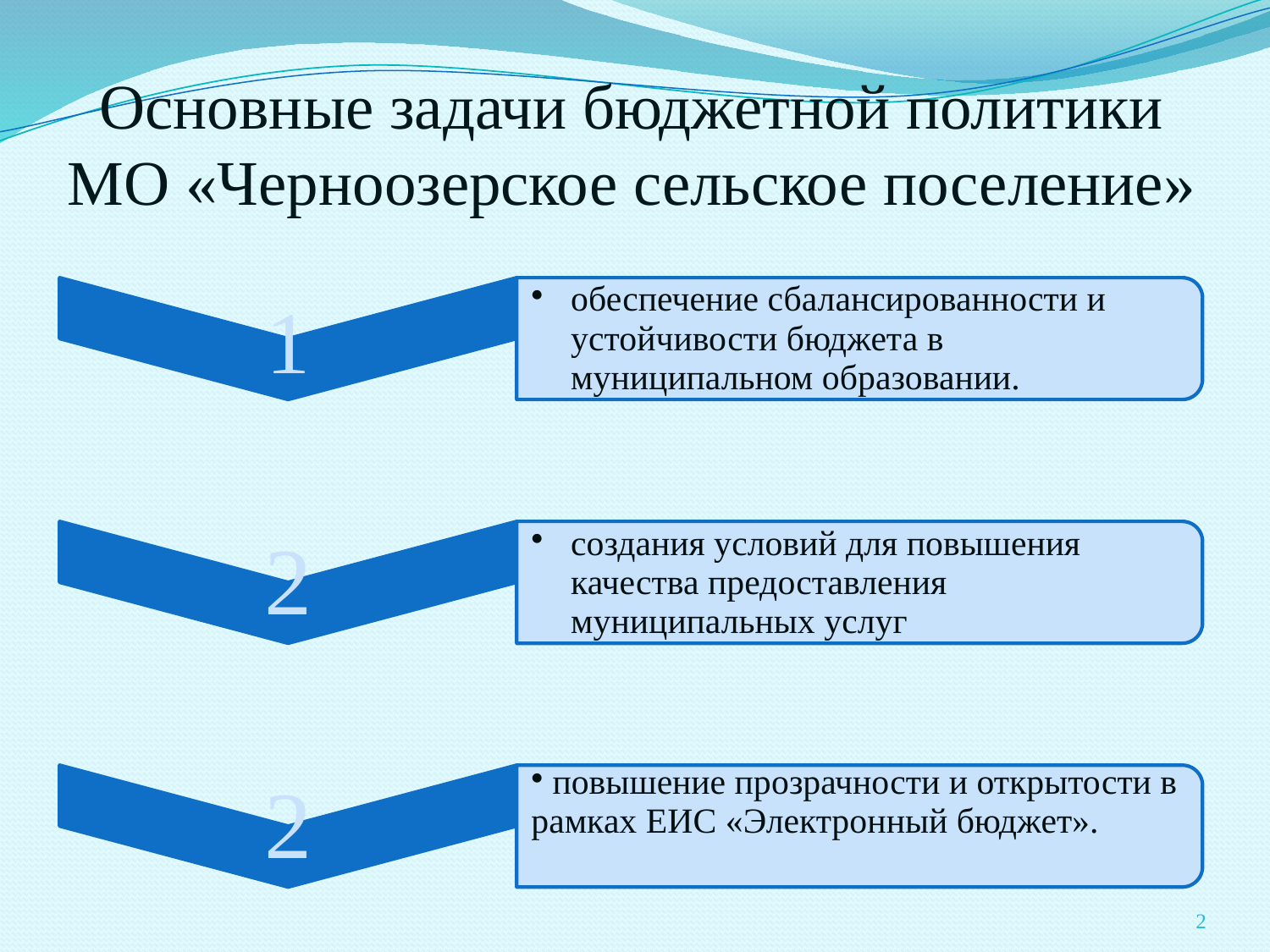

# Основные задачи бюджетной политики МО «Черноозерское сельское поселение»
2
создания условий для повышения качества предоставления муниципальных услуг
 повышение прозрачности и открытости в рамках ЕИС «Электронный бюджет».
2
1
обеспечение сбалансированности и устойчивости бюджета в муниципальном образовании.
2